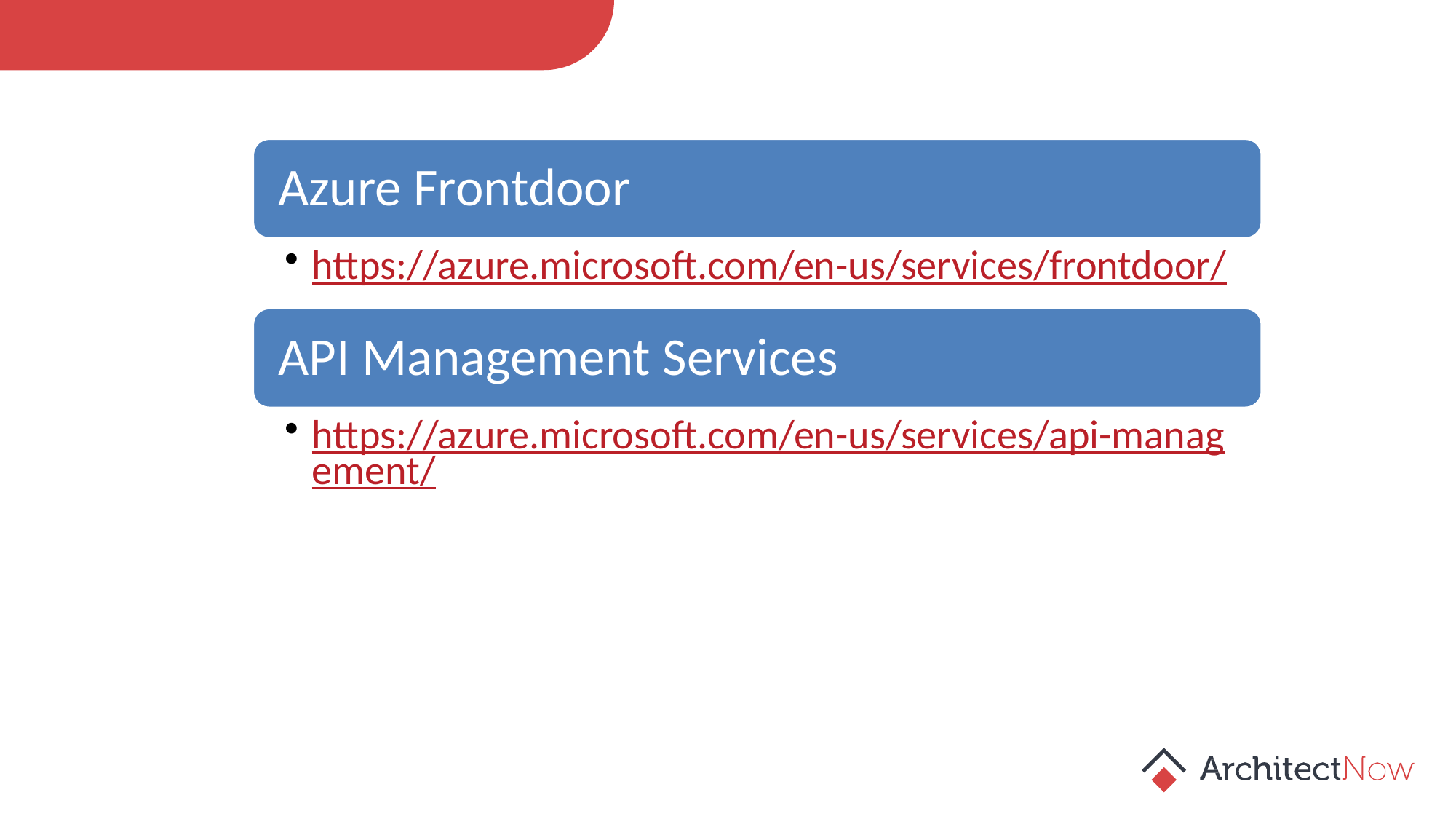

Azure Frontdoor
https://azure.microsoft.com/en-us/services/frontdoor/
API Management Services
https://azure.microsoft.com/en-us/services/api-management/